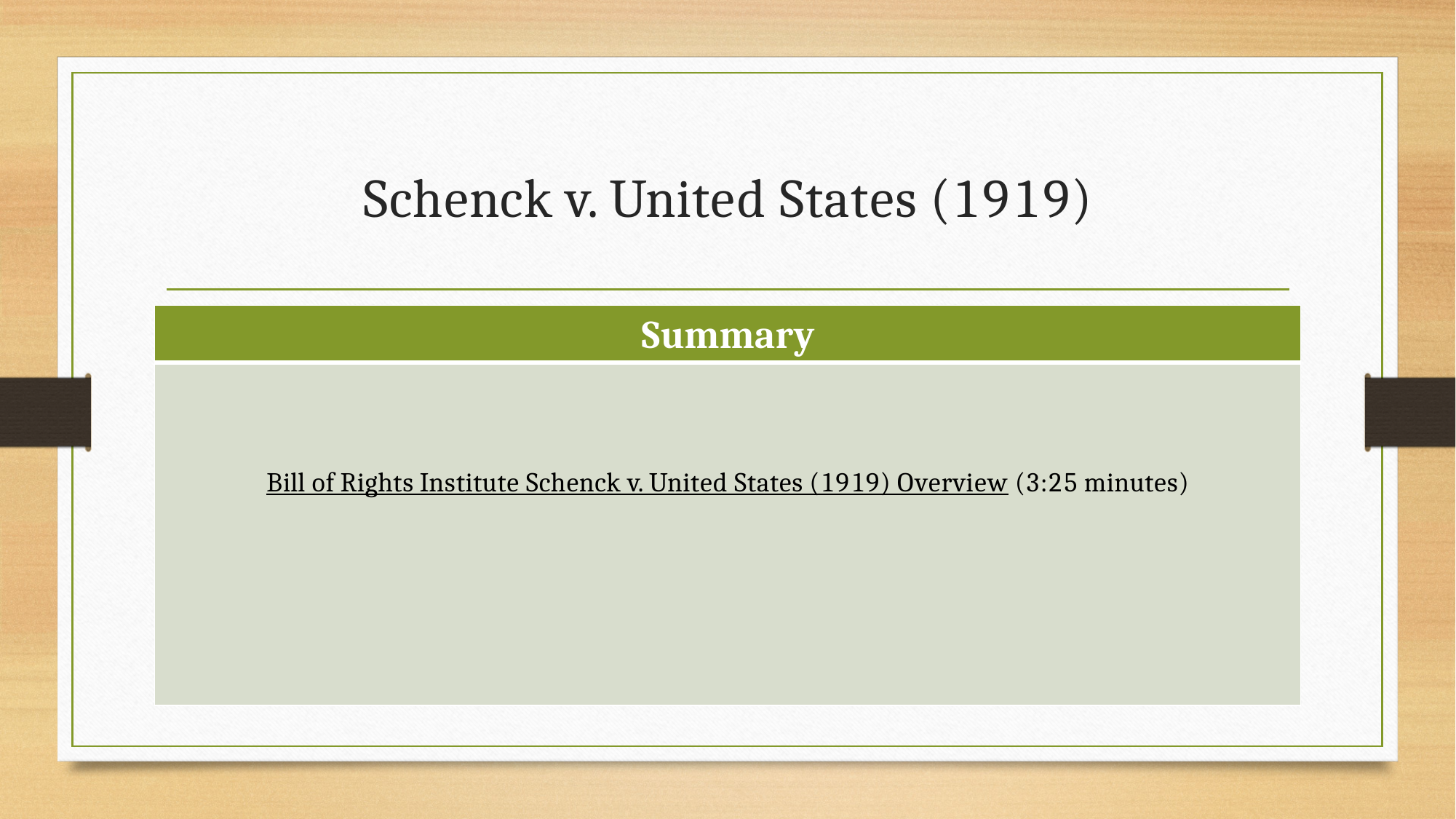

# Schenck v. United States (1919)
| Summary |
| --- |
| Bill of Rights Institute Schenck v. United States (1919) Overview (3:25 minutes) |